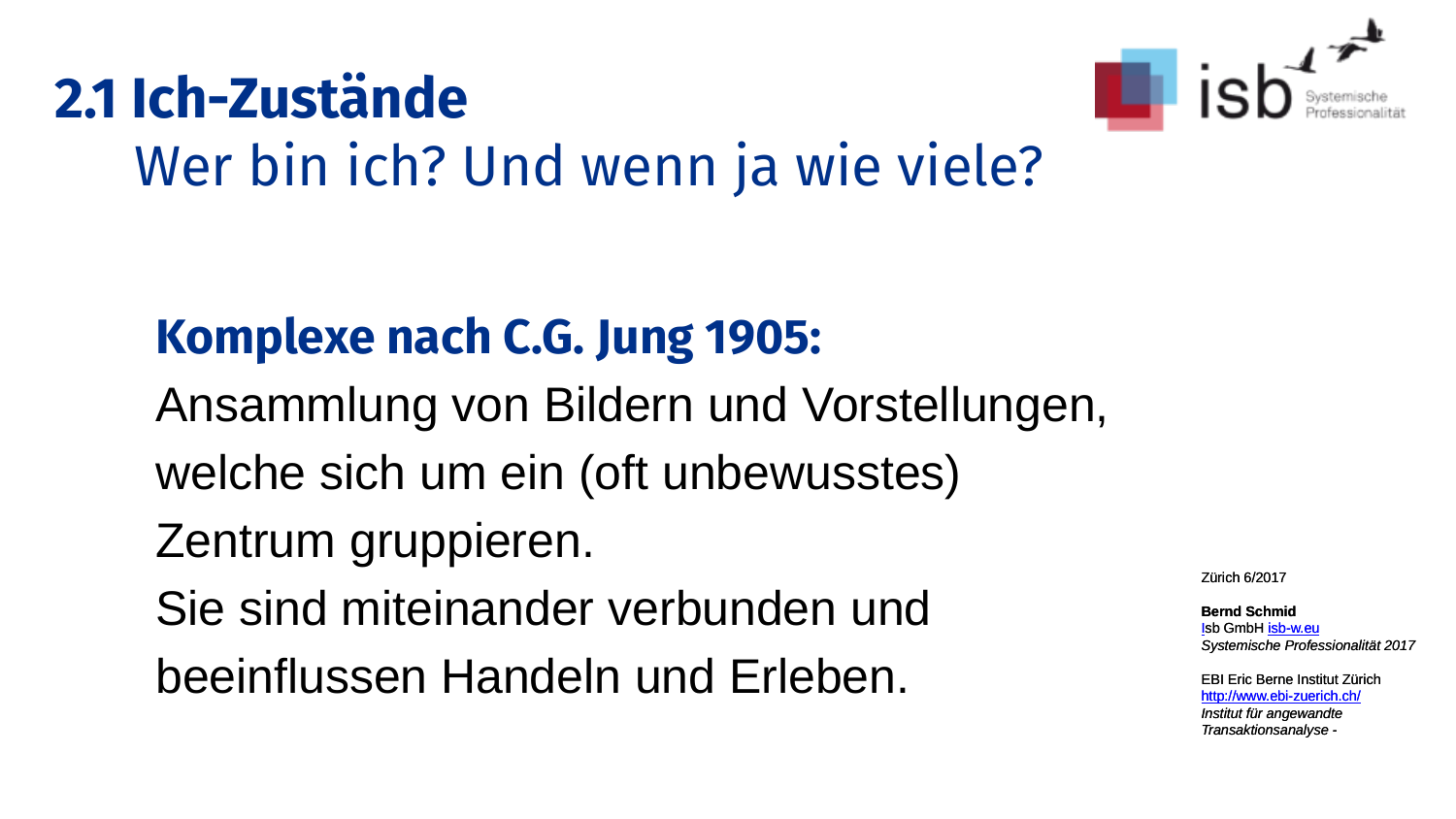

# 2.1 Ich-Zustände Wer bin ich? Und wenn ja wie viele?
Komplexe nach C.G. Jung 1905:
Ansammlung von Bildern und Vorstellungen,
welche sich um ein (oft unbewusstes)
Zentrum gruppieren.
Sie sind miteinander verbunden und
beeinflussen Handeln und Erleben.

Zürich 6/2017
Bernd Schmid
Isb GmbH isb-w.eu
Systemische Professionalität 2017

EBI Eric Berne Institut Zürich
http://www.ebi-zuerich.ch/
Institut für angewandte Transaktionsanalyse -